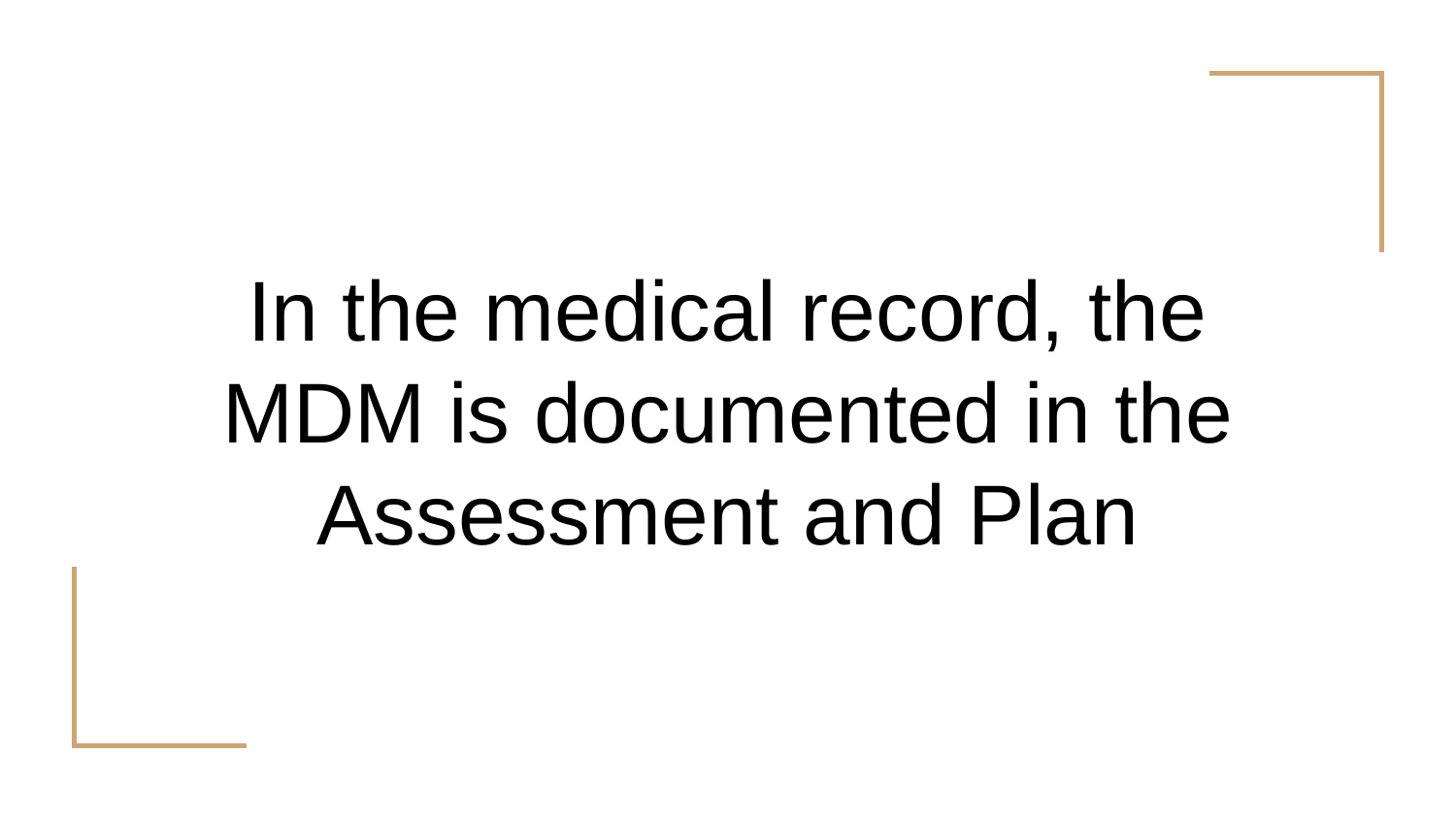

# In the medical record, the MDM is documented in the Assessment and Plan